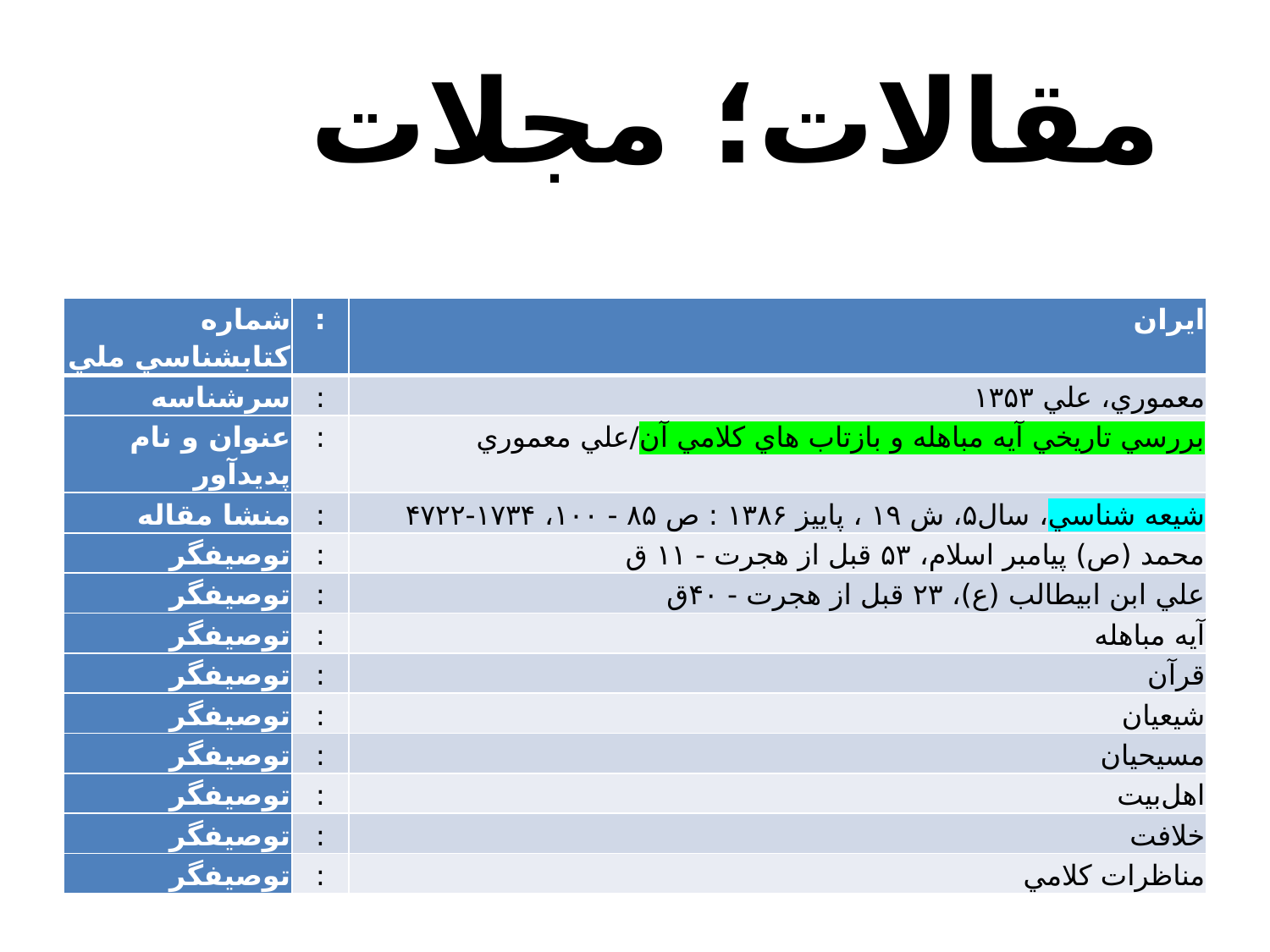

مقالات؛ مجلات
| شماره کتابشناسي ملي | : | ايران |
| --- | --- | --- |
| ‏سرشناسه | : | معموري، علي ۱۳۵۳ |
| ‏عنوان و نام پديدآور | : | بررسي تاريخي آيه مباهله و بازتاب هاي کلامي آن/علي معموري |
| ‏منشا مقاله | : | شيعه شناسي، سال۵، ش ۱۹ ، پاييز ۱۳۸۶ : ص ۸۵ - ۱۰۰، ۱۷۳۴-۴۷۲۲ |
| ‏توصيفگر | : | محمد (ص) پيامبر اسلام، ۵۳ قبل از هجرت - ۱۱ ق |
| ‏توصيفگر | : | علي ابن ابيطالب (ع)، ۲۳ قبل از هجرت - ۴۰ق |
| ‏توصيفگر | : | آيه مباهله |
| ‏توصيفگر | : | قرآن |
| ‏توصيفگر | : | ش‍ي‍ع‍ي‍ان‌ |
| ‏توصيفگر | : | م‍س‍ي‍ح‍ي‍ان‌ |
| ‏توصيفگر | : | اهل‌بيت |
| ‏توصيفگر | : | خ‍لاف‍ت‌ |
| ‏توصيفگر | : | م‍ن‍اظرات‌ ک‍لام‍ي‌ |